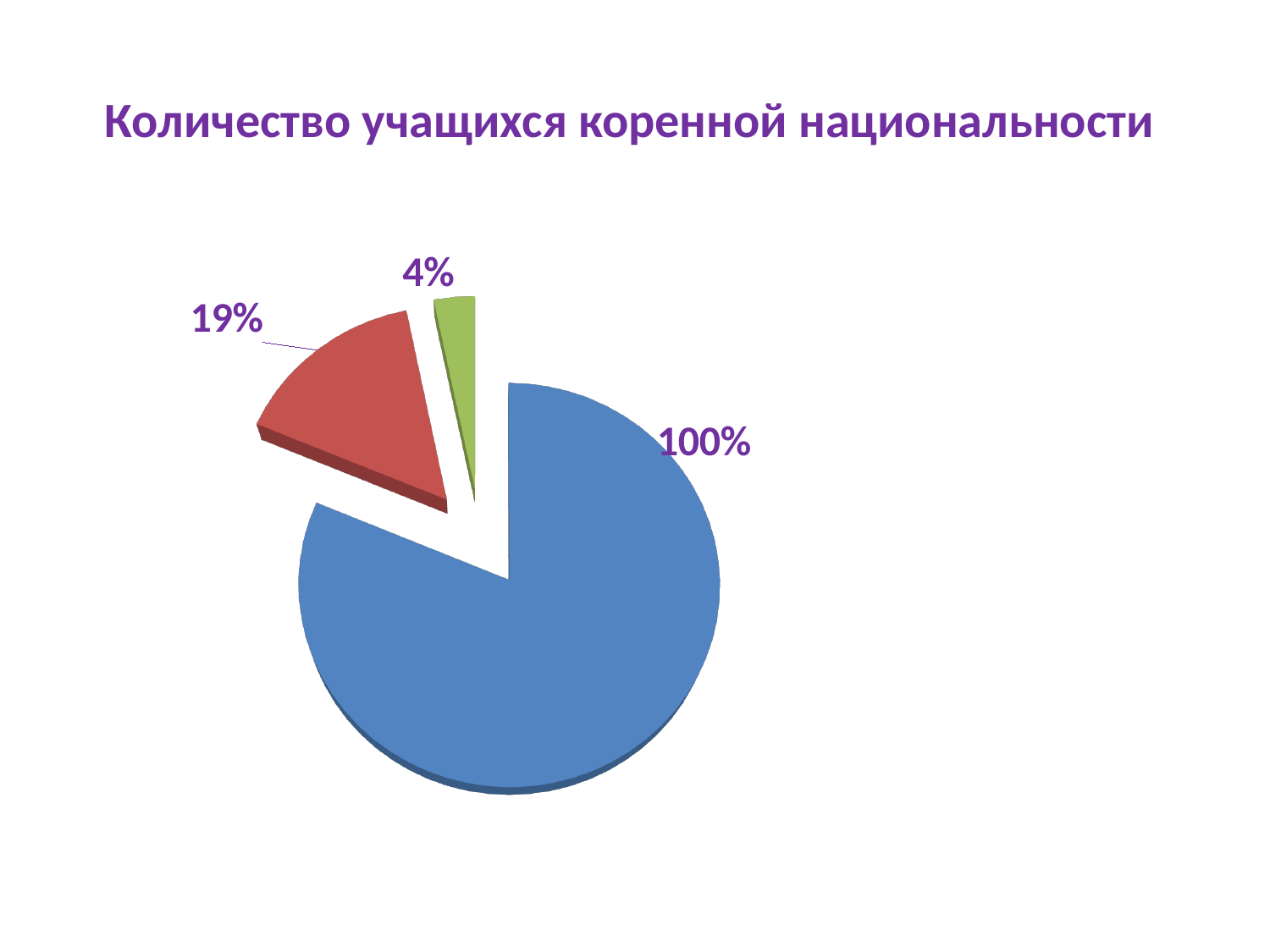

# Количество учащихся коренной национальности

[unsupported chart]